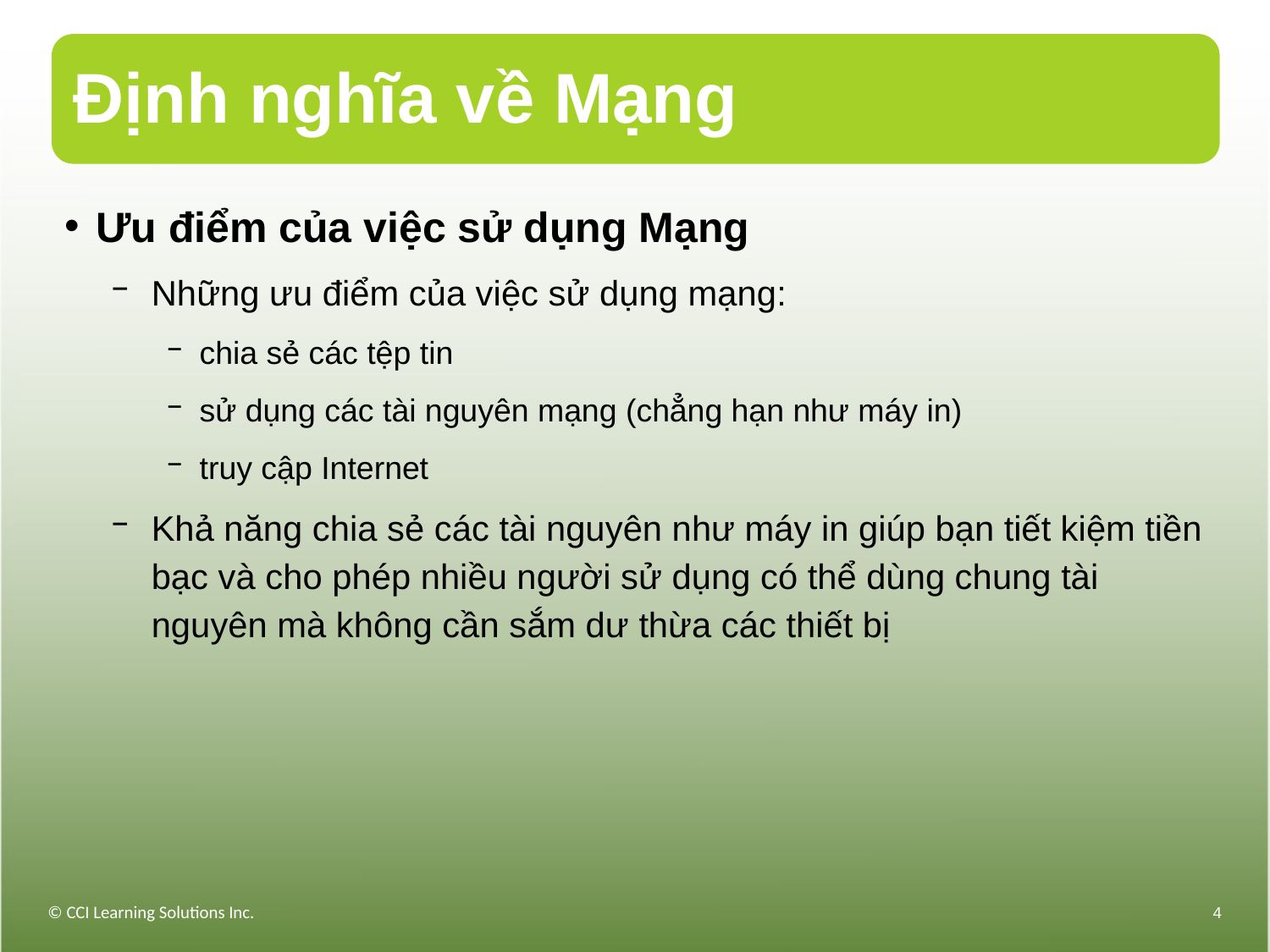

# Định nghĩa về Mạng
Ưu điểm của việc sử dụng Mạng
Những ưu điểm của việc sử dụng mạng:
chia sẻ các tệp tin
sử dụng các tài nguyên mạng (chẳng hạn như máy in)
truy cập Internet
Khả năng chia sẻ các tài nguyên như máy in giúp bạn tiết kiệm tiền bạc và cho phép nhiều người sử dụng có thể dùng chung tài nguyên mà không cần sắm dư thừa các thiết bị

© CCI Learning Solutions Inc.
4